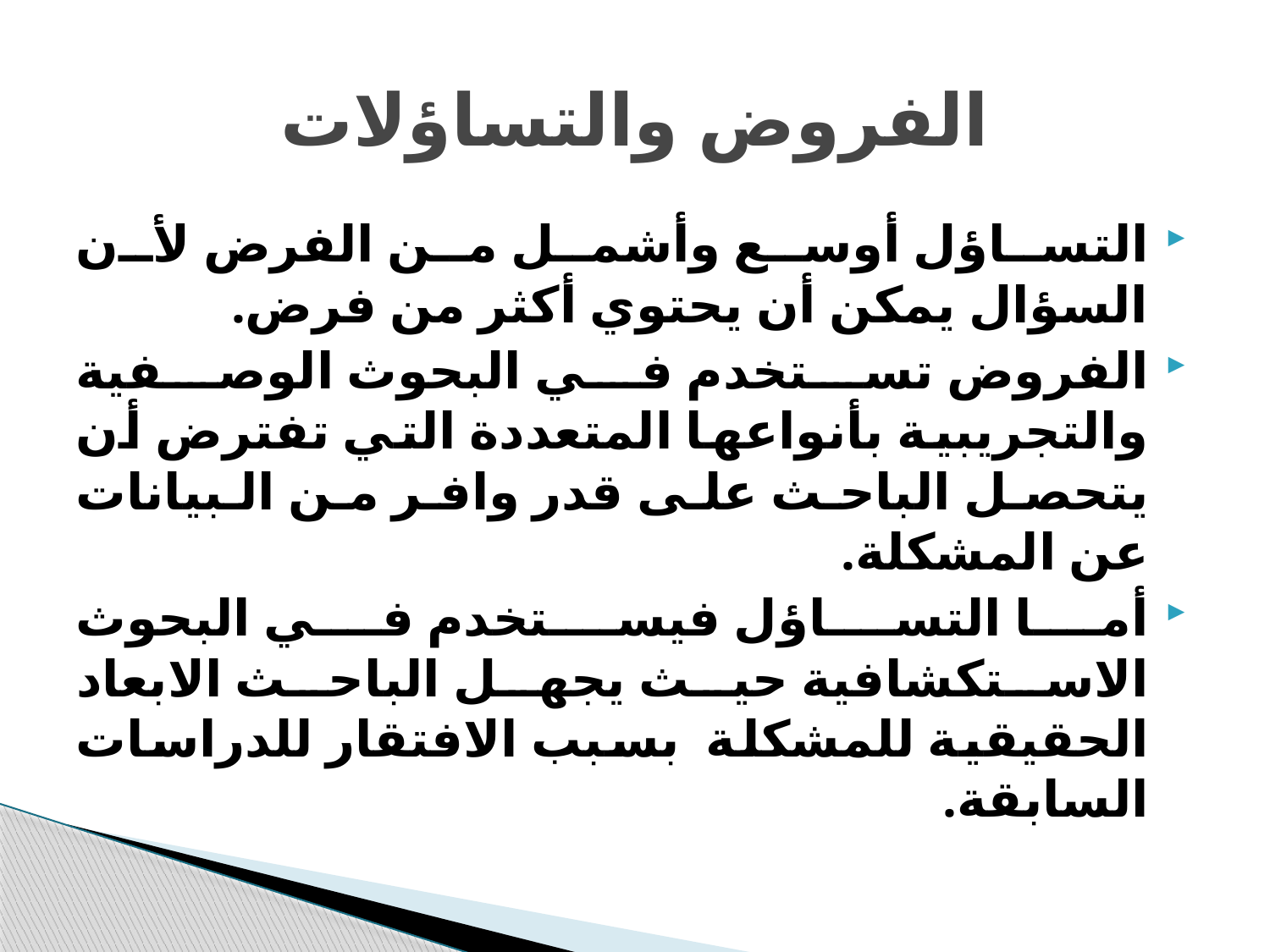

# الفروض والتساؤلات
التساؤل أوسع وأشمل من الفرض لأن السؤال يمكن أن يحتوي أكثر من فرض.
الفروض تستخدم في البحوث الوصفية والتجريبية بأنواعها المتعددة التي تفترض أن يتحصل الباحث على قدر وافر من البيانات عن المشكلة.
أما التساؤل فيستخدم في البحوث الاستكشافية حيث يجهل الباحث الابعاد الحقيقية للمشكلة  بسبب الافتقار للدراسات السابقة.